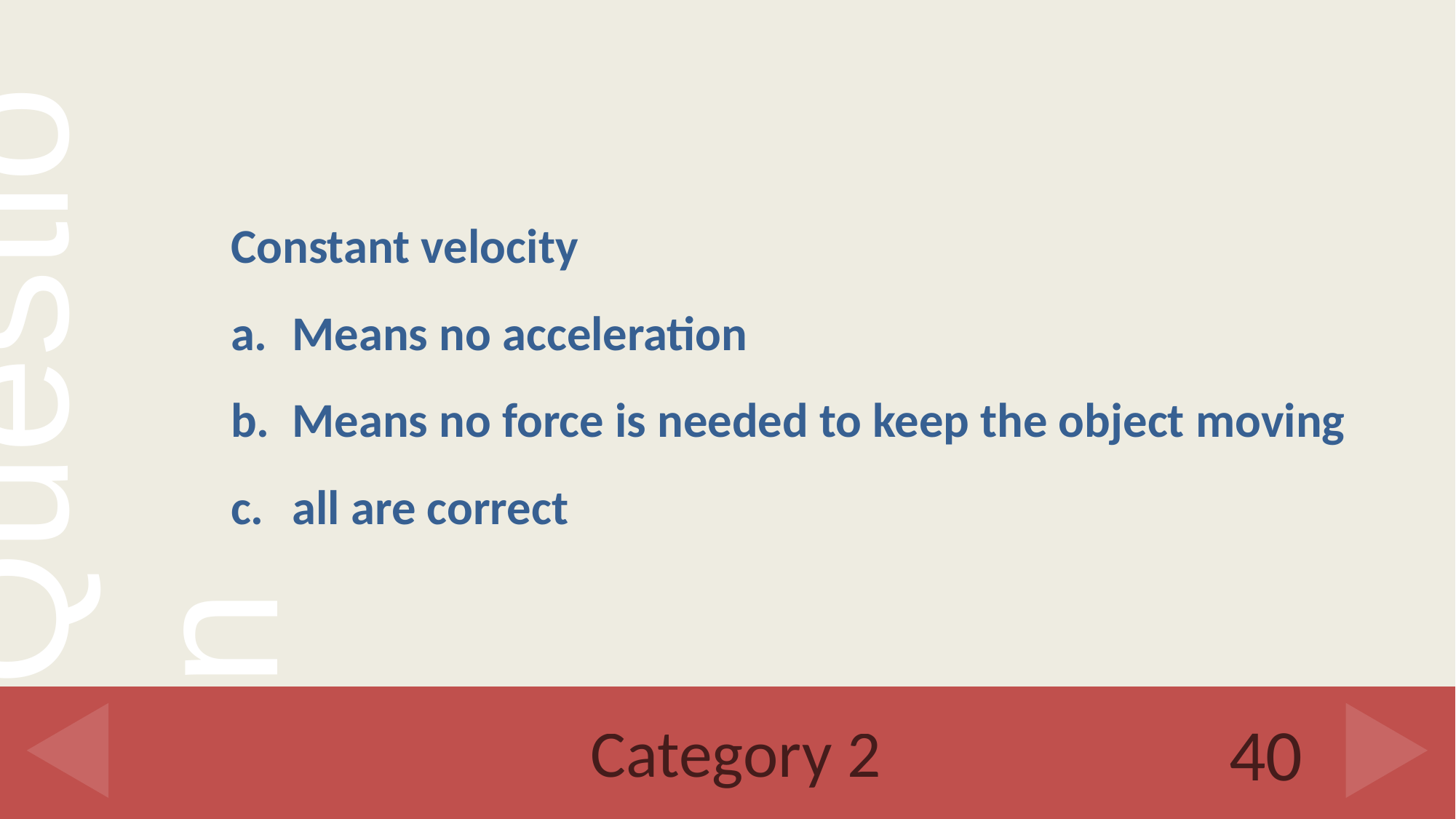

Constant velocity
Means no acceleration
Means no force is needed to keep the object moving
all are correct
# Category 2
40